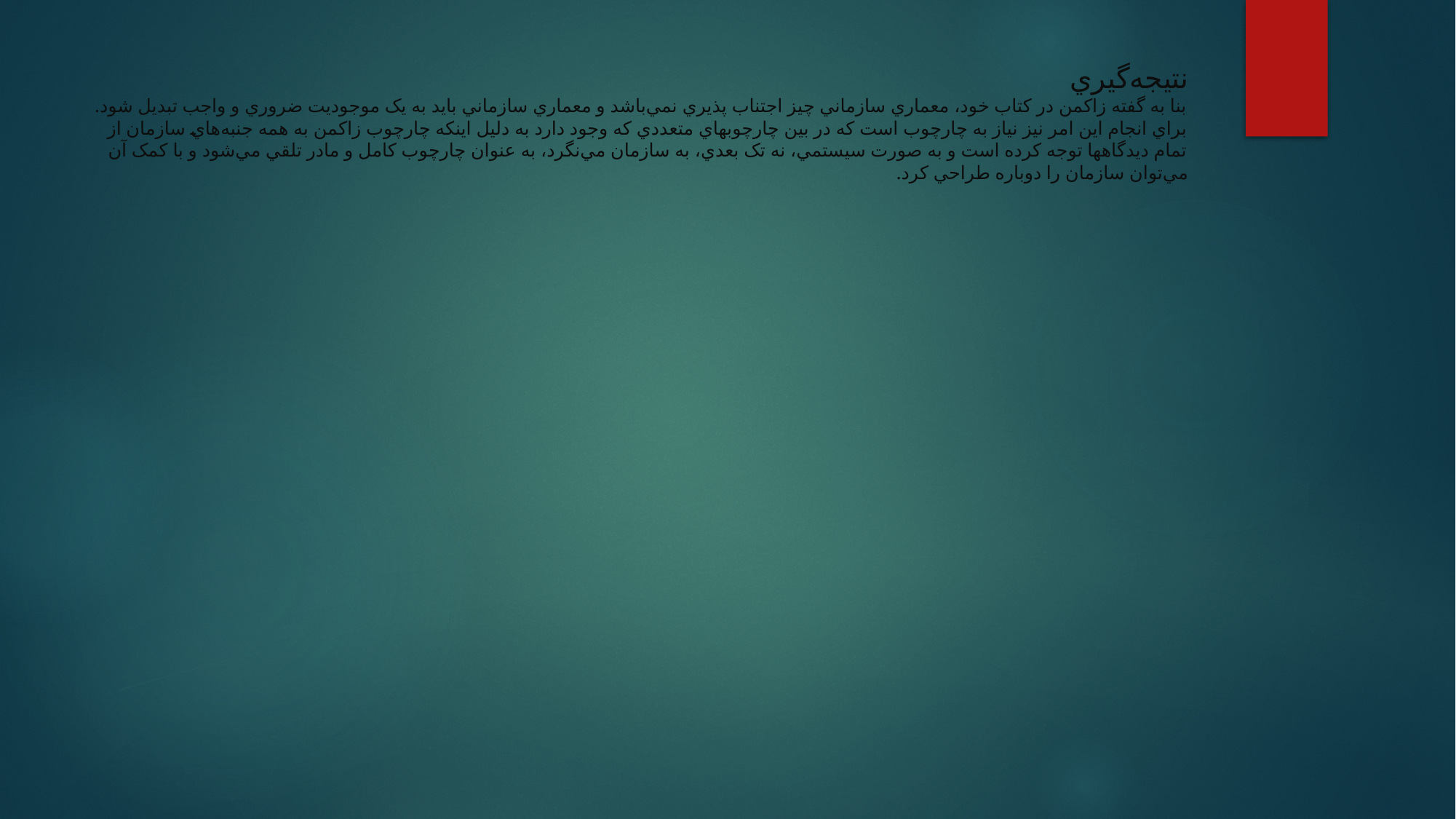

# نتيجه‌گيري بنا به گفته زاکمن در کتاب خود، معماري سازماني چيز اجتناب پذيري نمي‌باشد و معماري سازماني بايد به يک موجوديت ضروري و واجب تبديل شود. براي انجام اين امر نيز نياز به چارچوب است که در بين چارچوبهاي متعددي که وجود دارد به دليل اينکه چارچوب زاکمن به همه جنبه‌هاي سازمان از تمام ديدگاهها توجه کرده است و به صورت سيستمي، نه تک بعدي، به سازمان مي‌نگرد، به عنوان چارچوب کامل و مادر تلقي مي‌شود و با کمک آن مي‌توان سازمان را دوباره طراحي کرد.